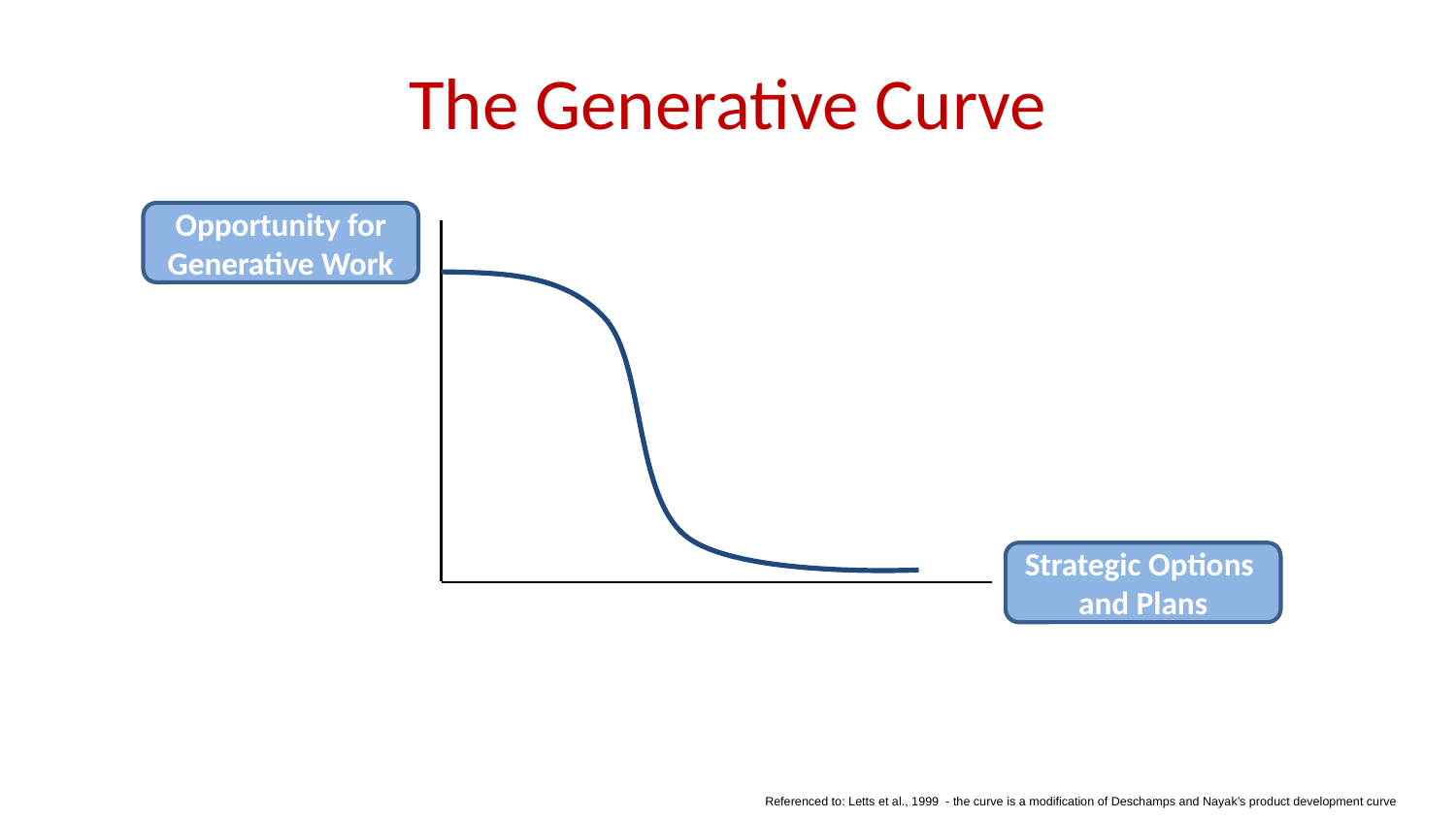

# The Generative Curve
Opportunity for Generative Work

Strategic Options
and Plans
Referenced to: Letts et al., 1999  - the curve is a modification of Deschamps and Nayak’s product development curve